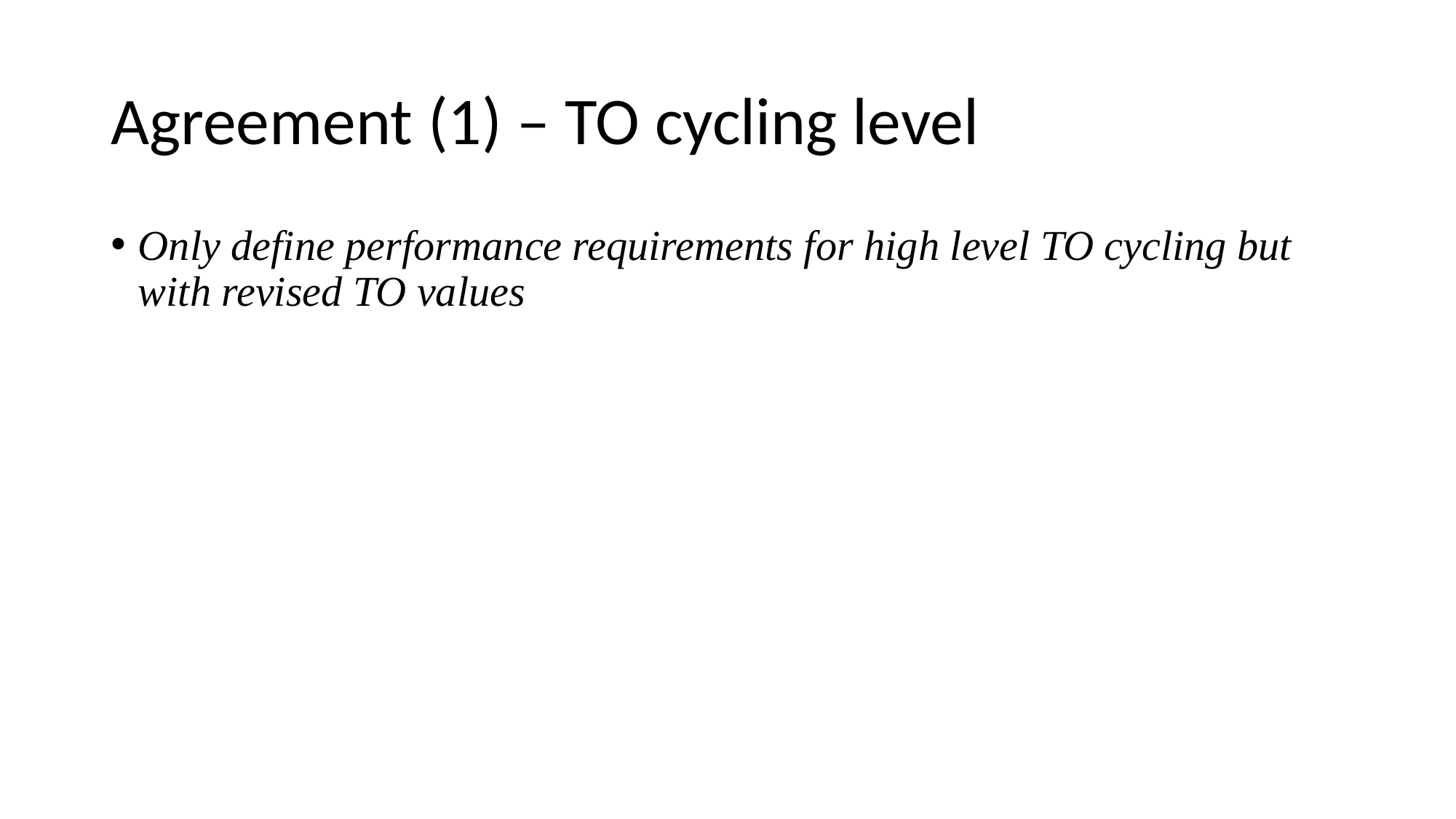

# Agreement (1) – TO cycling level
Only define performance requirements for high level TO cycling but with revised TO values